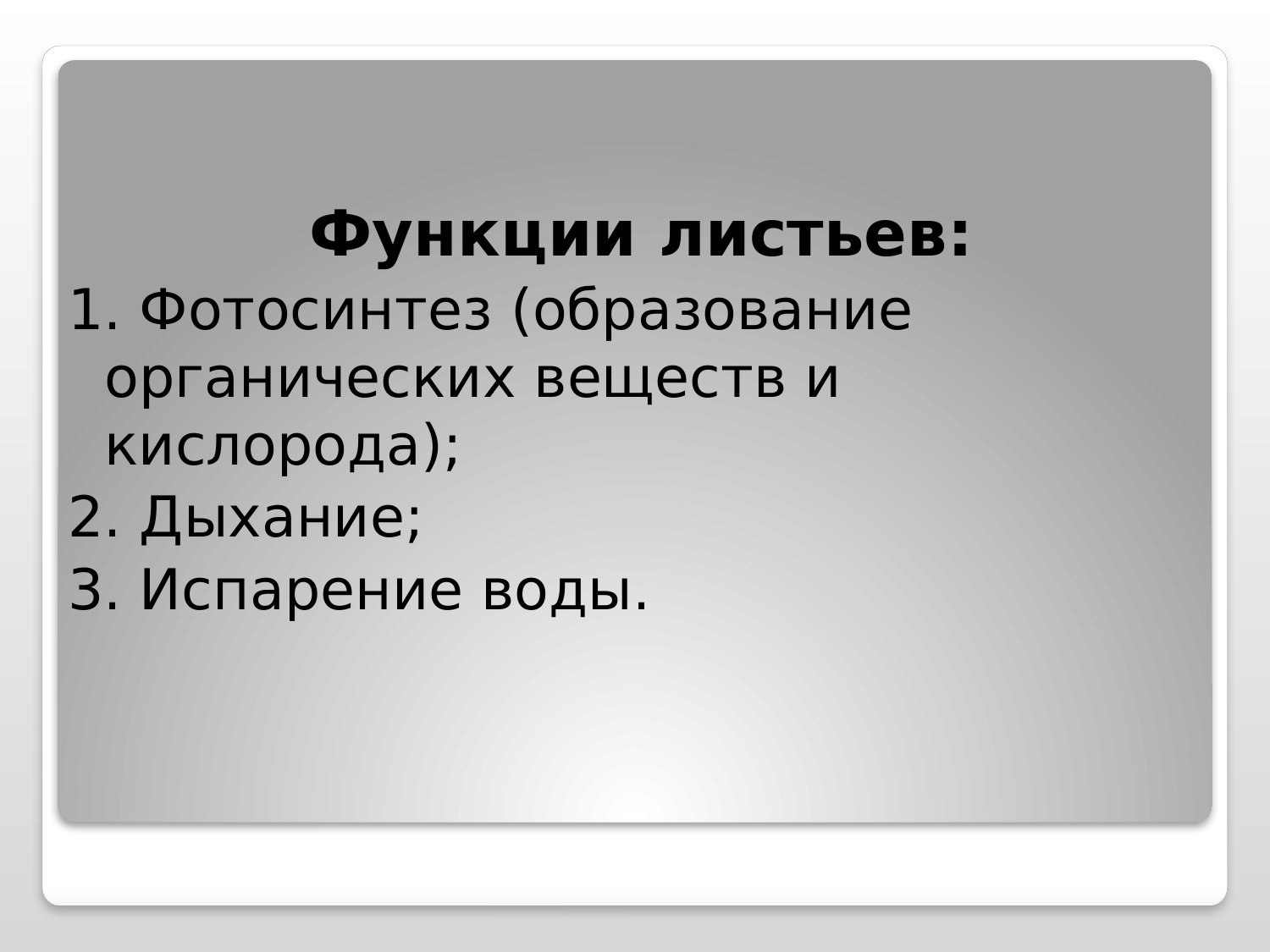

Функции листьев:
1. Фотосинтез (образование органических веществ и кислорода);
2. Дыхание;
3. Испарение воды.